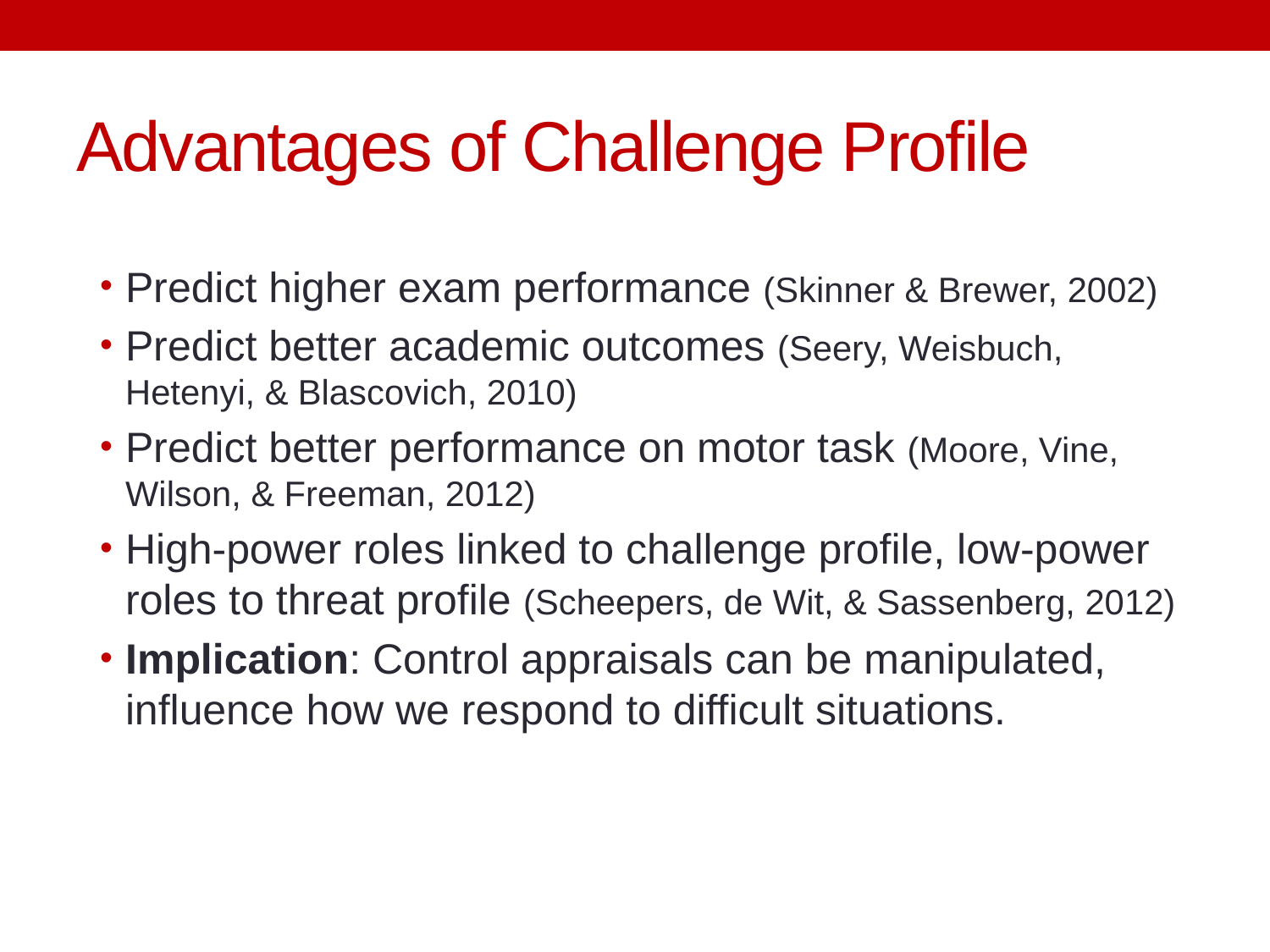

# Advantages of Challenge Profile
Predict higher exam performance (Skinner & Brewer, 2002)
Predict better academic outcomes (Seery, Weisbuch, Hetenyi, & Blascovich, 2010)
Predict better performance on motor task (Moore, Vine, Wilson, & Freeman, 2012)
High-power roles linked to challenge profile, low-power roles to threat profile (Scheepers, de Wit, & Sassenberg, 2012)
Implication: Control appraisals can be manipulated, influence how we respond to difficult situations.